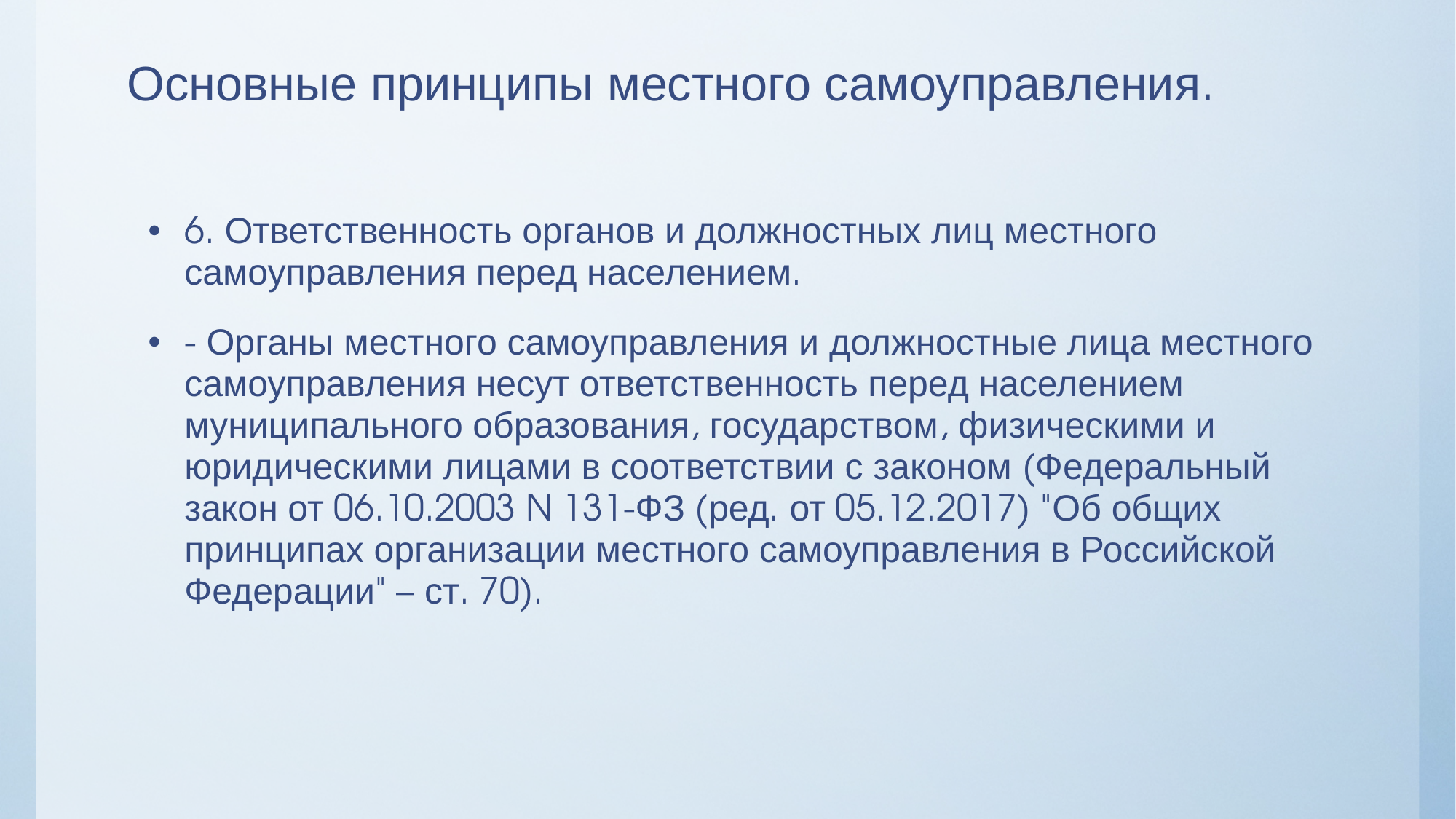

# Основные принципы местного самоуправления.
6. Ответственность органов и должностных лиц местного самоуправления перед населением.
- Органы местного самоуправления и должностные лица местного самоуправления несут ответственность перед населением муниципального образования, государством, физическими и юридическими лицами в соответствии с законом (Федеральный закон от 06.10.2003 N 131-ФЗ (ред. от 05.12.2017) "Об общих принципах организации местного самоуправления в Российской Федерации" – ст. 70).